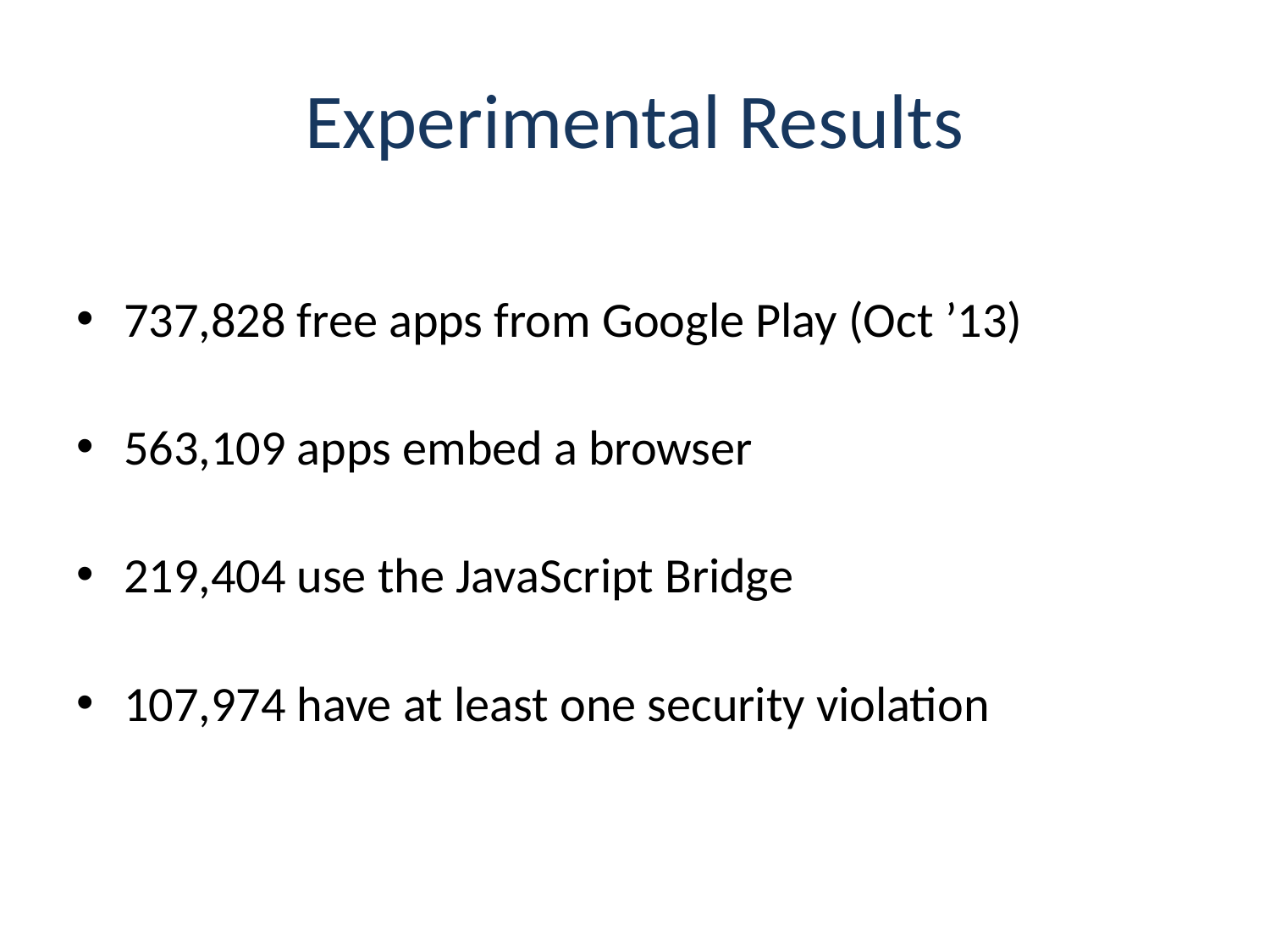

# Experimental Results
737,828 free apps from Google Play (Oct ’13)
563,109 apps embed a browser
219,404 use the JavaScript Bridge
107,974 have at least one security violation